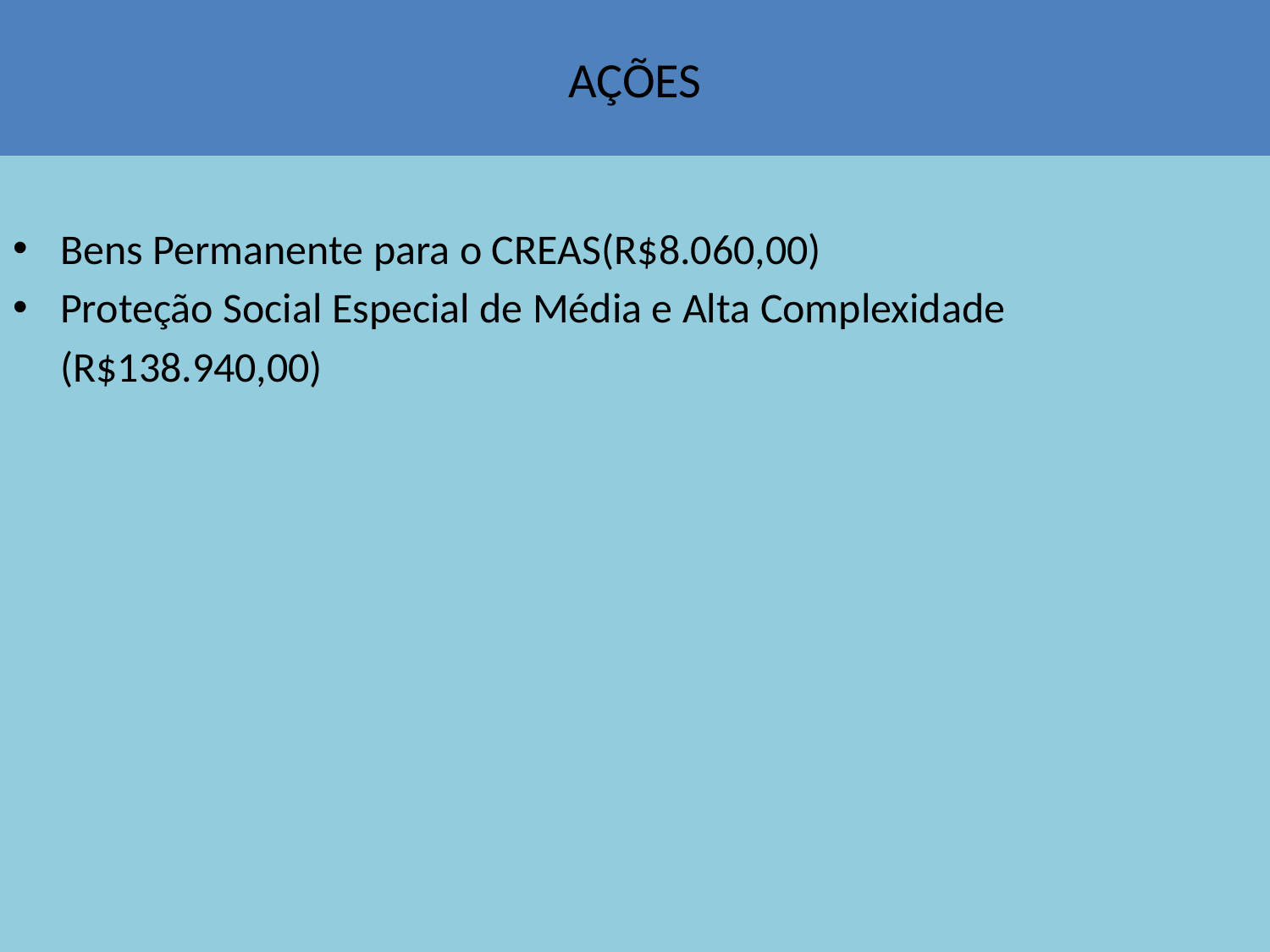

# AÇÕES

Bens Permanente para o CREAS(R$8.060,00)
Proteção Social Especial de Média e Alta Complexidade
     (R$138.940,00)